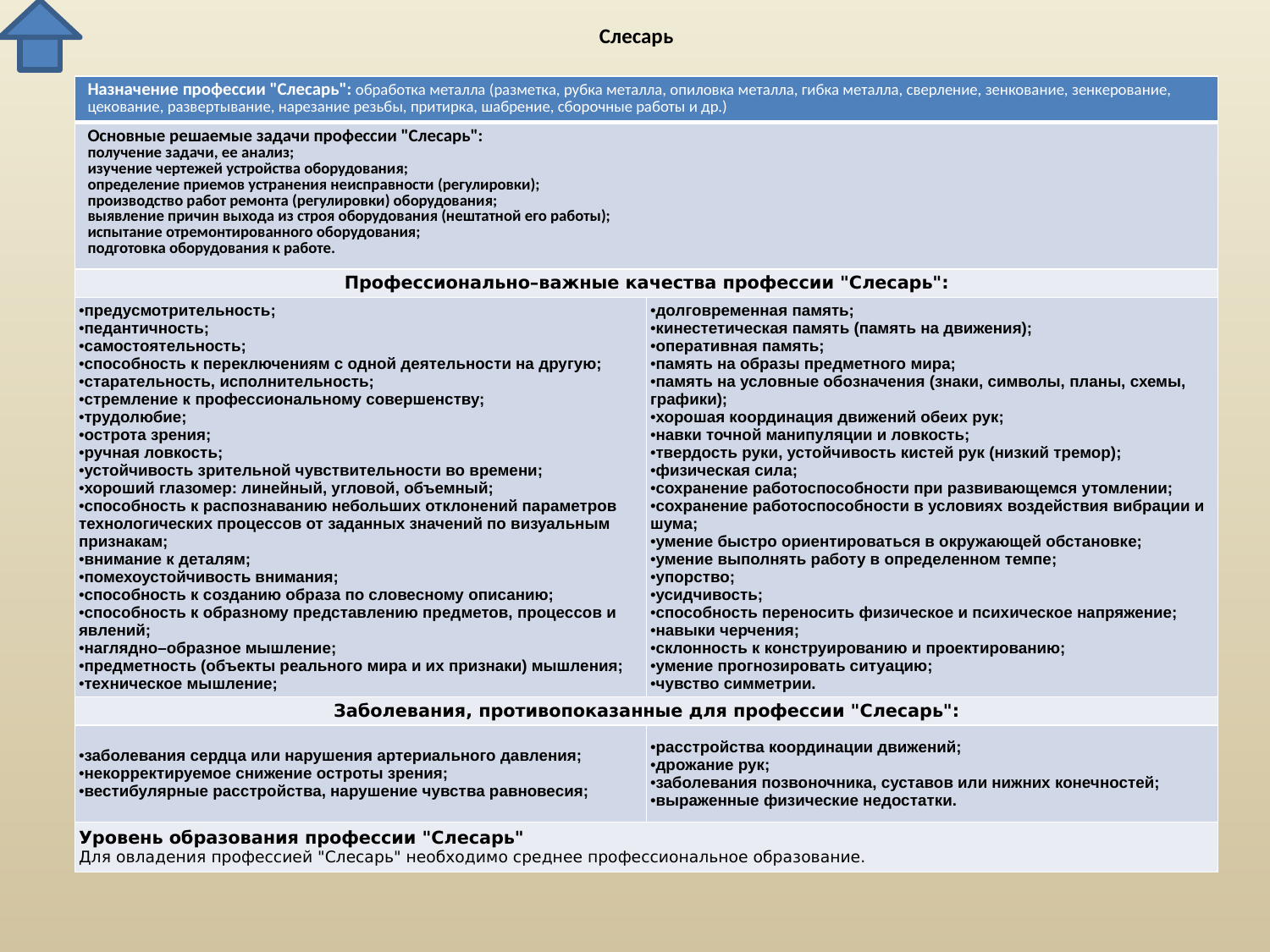

# Слесарь
| Назначение профессии "Слесарь": обработка металла (разметка, рубка металла, опиловка металла, гибка металла, сверление, зенкование, зенкерование, цекование, развертывание, нарезание резьбы, притирка, шабрение, сборочные работы и др.) |  |
| --- | --- |
| Основные решаемые задачи профессии "Слесарь": получение задачи, ее анализ; изучение чертежей устройства оборудования; определение приемов устранения неисправности (регулировки); производство работ ремонта (регулировки) оборудования; выявление причин выхода из строя оборудования (нештатной его работы); испытание отремонтированного оборудования; подготовка оборудования к работе. |  |
| Профессионально–важные качества профессии "Слесарь": |  |
| предусмотрительность; педантичность; самостоятельность; способность к переключениям с одной деятельности на другую; старательность, исполнительность; стремление к профессиональному совершенству; трудолюбие; острота зрения; ручная ловкость; устойчивость зрительной чувствительности во времени; хороший глазомер: линейный, угловой, объемный; способность к распознаванию небольших отклонений параметров технологических процессов от заданных значений по визуальным признакам; внимание к деталям; помехоустойчивость внимания; способность к созданию образа по словесному описанию; способность к образному представлению предметов, процессов и явлений; наглядно–образное мышление; предметность (объекты реального мира и их признаки) мышления; техническое мышление; | долговременная память; кинестетическая память (память на движения); оперативная память; память на образы предметного мира; память на условные обозначения (знаки, символы, планы, схемы, графики); хорошая координация движений обеих рук; навки точной манипуляции и ловкость; твердость руки, устойчивость кистей рук (низкий тремор); физическая сила; сохранение работоспособности при развивающемся утомлении; сохранение работоспособности в условиях воздействия вибрации и шума; умение быстро ориентироваться в окружающей обстановке; умение выполнять работу в определенном темпе; упорство; усидчивость; способность переносить физическое и психическое напряжение; навыки черчения; склонность к конструированию и проектированию; умение прогнозировать ситуацию; чувство симметрии. |
| Заболевания, противопоказанные для профессии "Слесарь": |  |
| заболевания сердца или нарушения артериального давления; некорректируемое снижение остроты зрения; вестибулярные расстройства, нарушение чувства равновесия; | расстройства координации движений; дрожание рук; заболевания позвоночника, суставов или нижних конечностей; выраженные физические недостатки. |
| Уровень образования профессии "Слесарь" Для овладения профессией "Слесарь" необходимо среднее профессиональное образование. |  |